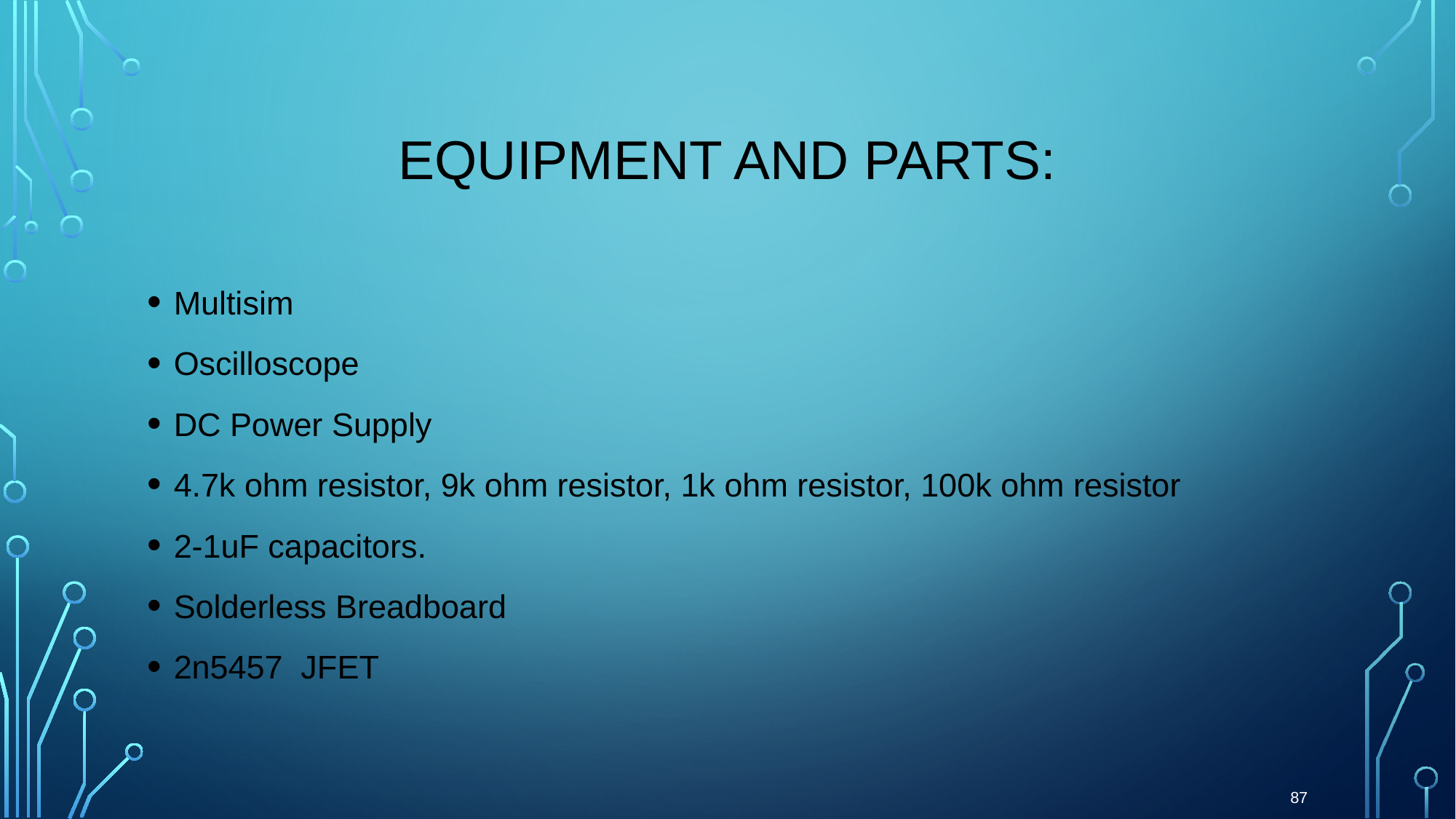

# Equipment and Parts:
Multisim
Oscilloscope
DC Power Supply
4.7k ohm resistor, 9k ohm resistor, 1k ohm resistor, 100k ohm resistor
2-1uF capacitors.
Solderless Breadboard
2n5457  JFET
87